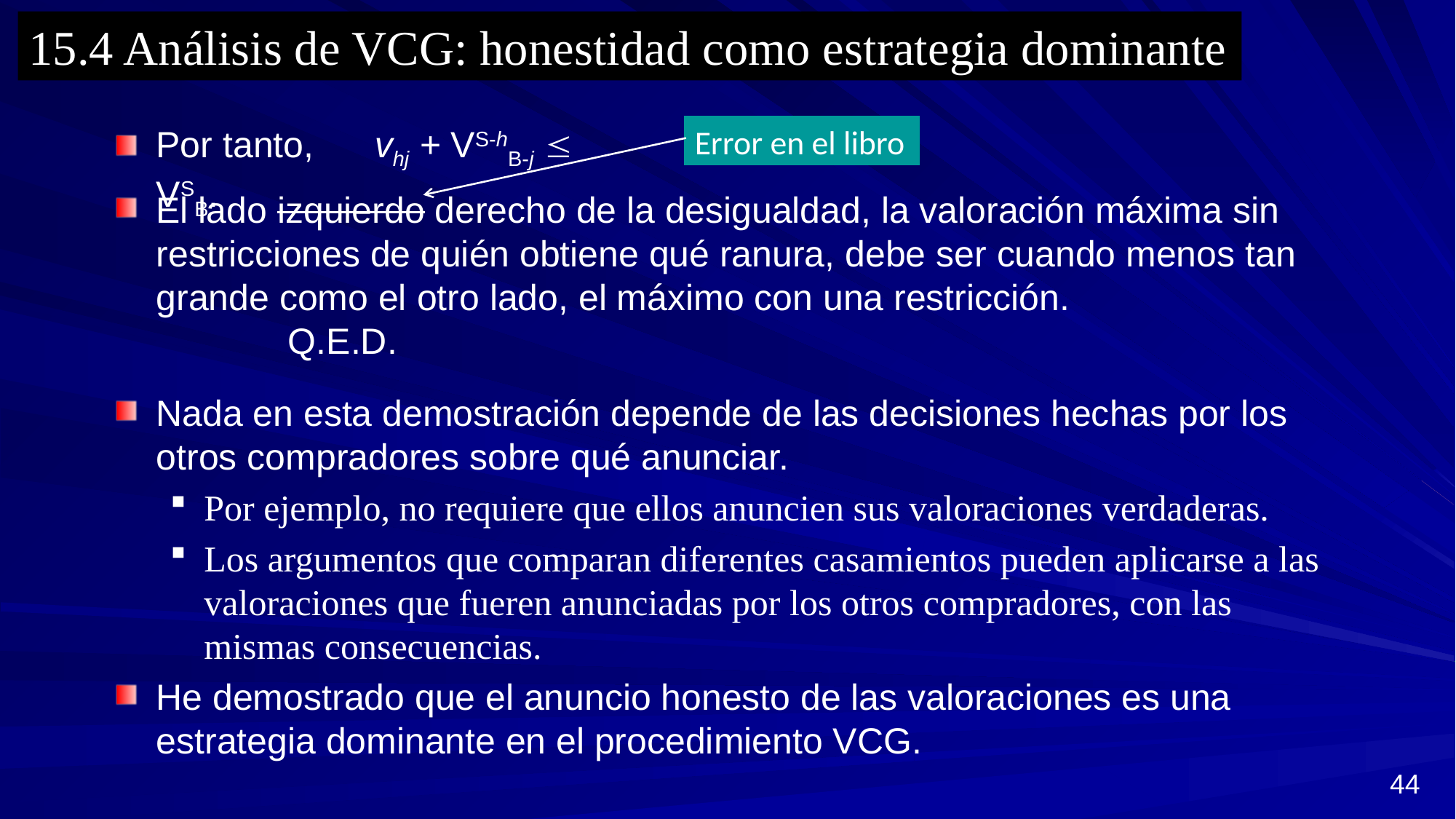

15.4 Análisis de VCG: honestidad como estrategia dominante
Por tanto, 	vhj + VS-hB-j ≤ VSB.
Error en el libro
El lado izquierdo derecho de la desigualdad, la valoración máxima sin restricciones de quién obtiene qué ranura, debe ser cuando menos tan grande como el otro lado, el máximo con una restricción.                                        Q.E.D.

Nada en esta demostración depende de las decisiones hechas por los otros compradores sobre qué anunciar.
Por ejemplo, no requiere que ellos anuncien sus valoraciones verdaderas.
Los argumentos que comparan diferentes casamientos pueden aplicarse a las valoraciones que fueren anunciadas por los otros compradores, con las mismas consecuencias.
He demostrado que el anuncio honesto de las valoraciones es una estrategia dominante en el procedimiento VCG.
44